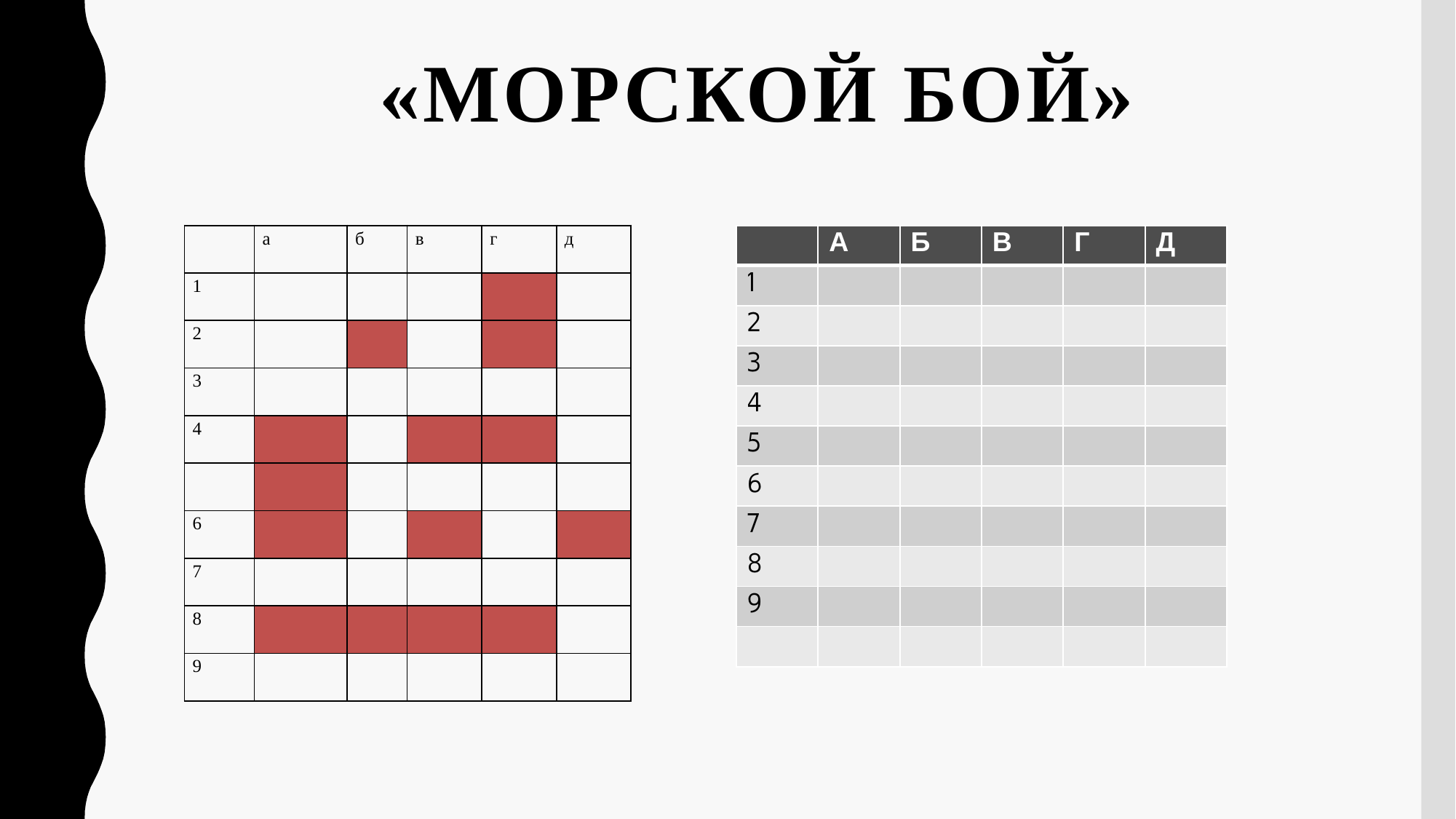

# «Морской бой»
|  | а | б | в | г | д |
| --- | --- | --- | --- | --- | --- |
| 1 |  |  |  |  |  |
| 2 |  |  |  |  |  |
| 3 |  |  |  |  |  |
| 4 |  |  |  |  |  |
|  |  |  |  |  |  |
| 6 |  |  |  |  |  |
| 7 |  |  |  |  |  |
| 8 |  |  |  |  |  |
| 9 |  |  |  |  |  |
|  | А | Б | В | Г | Д |
| --- | --- | --- | --- | --- | --- |
| 1 |  |  |  |  |  |
| 2 |  |  |  |  |  |
| 3 |  |  |  |  |  |
| 4 |  |  |  |  |  |
| 5 |  |  |  |  |  |
| 6 |  |  |  |  |  |
| 7 |  |  |  |  |  |
| 8 |  |  |  |  |  |
| 9 |  |  |  |  |  |
|  |  |  |  |  |  |